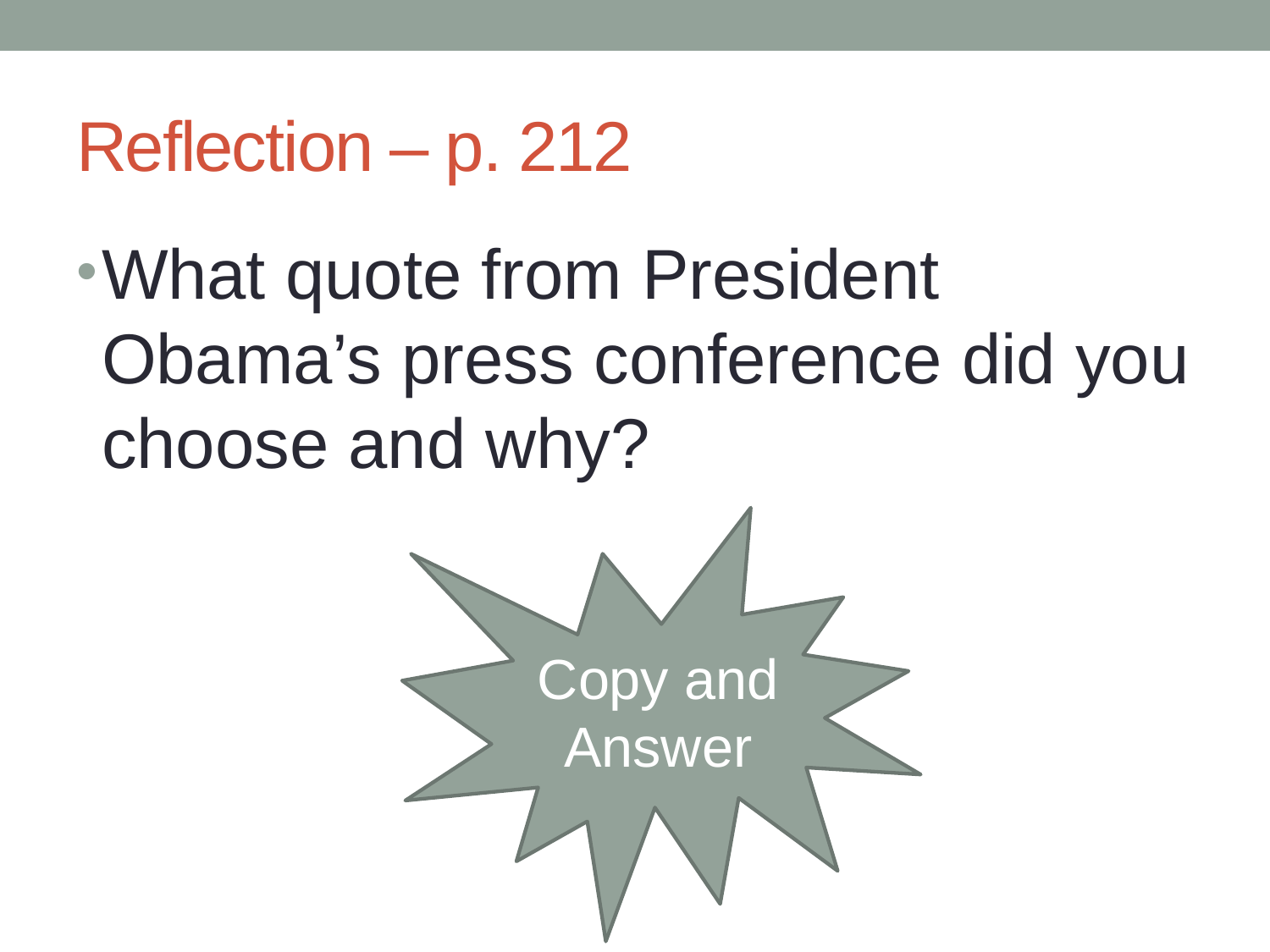

# Reflection – p. 212
What quote from President Obama’s press conference did you choose and why?
Copy and Answer